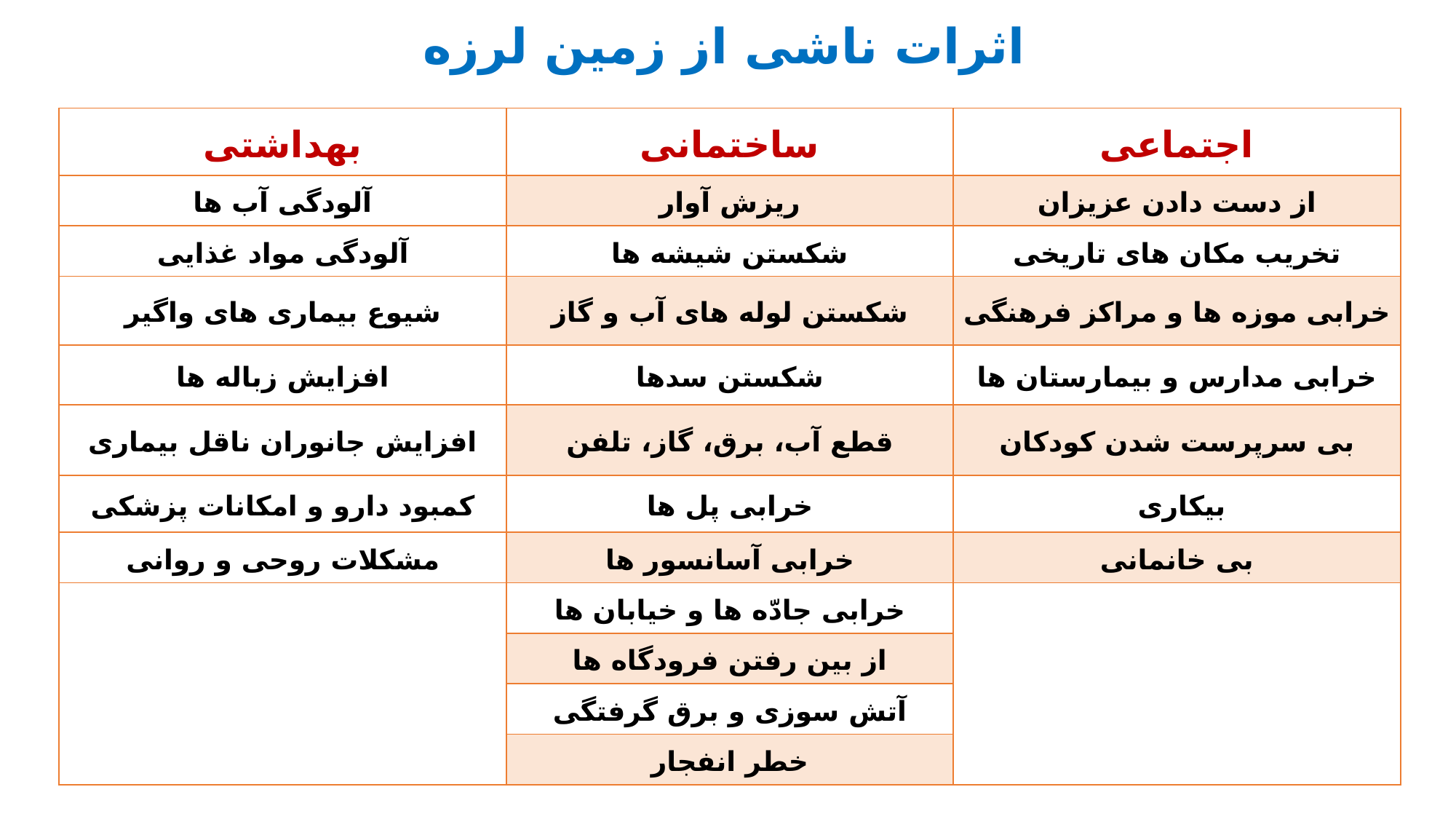

اثرات ناشی از زمین لرزه
| بهداشتی | ساختمانی | اجتماعی |
| --- | --- | --- |
| آلودگی آب ها | ریزش آوار | از دست دادن عزیزان |
| آلودگی مواد غذایی | شکستن شیشه ها | تخریب مکان های تاریخی |
| شیوع بیماری های واگیر | شکستن لوله های آب و گاز | خرابی موزه ها و مراکز فرهنگی |
| افزایش زباله ها | شکستن سدها | خرابی مدارس و بیمارستان ها |
| افزایش جانوران ناقل بیماری | قطع آب، برق، گاز، تلفن | بی سرپرست شدن کودکان |
| کمبود دارو و امکانات پزشکی | خرابی پل ها | بیکاری |
| مشکلات روحی و روانی | خرابی آسانسور ها | بی خانمانی |
|  | خرابی جادّه ها و خیابان ها |  |
|  | از بین رفتن فرودگاه ها |  |
|  | آتش سوزی و برق گرفتگی |  |
|  | خطر انفجار |  |